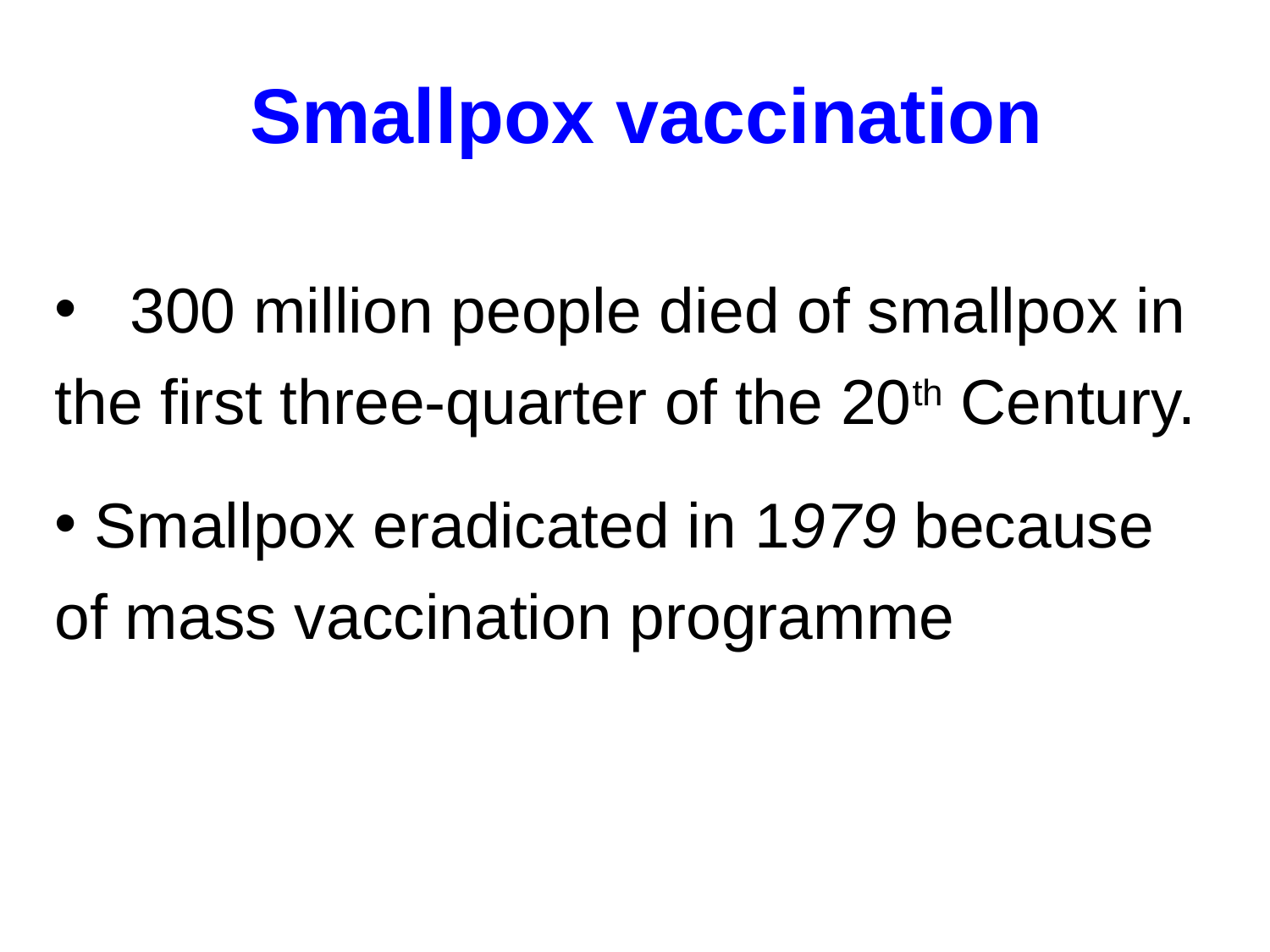

Smallpox vaccination
   300 million people died of smallpox in the first three-quarter of the 20th Century.
 Smallpox eradicated in 1979 because of mass vaccination programme